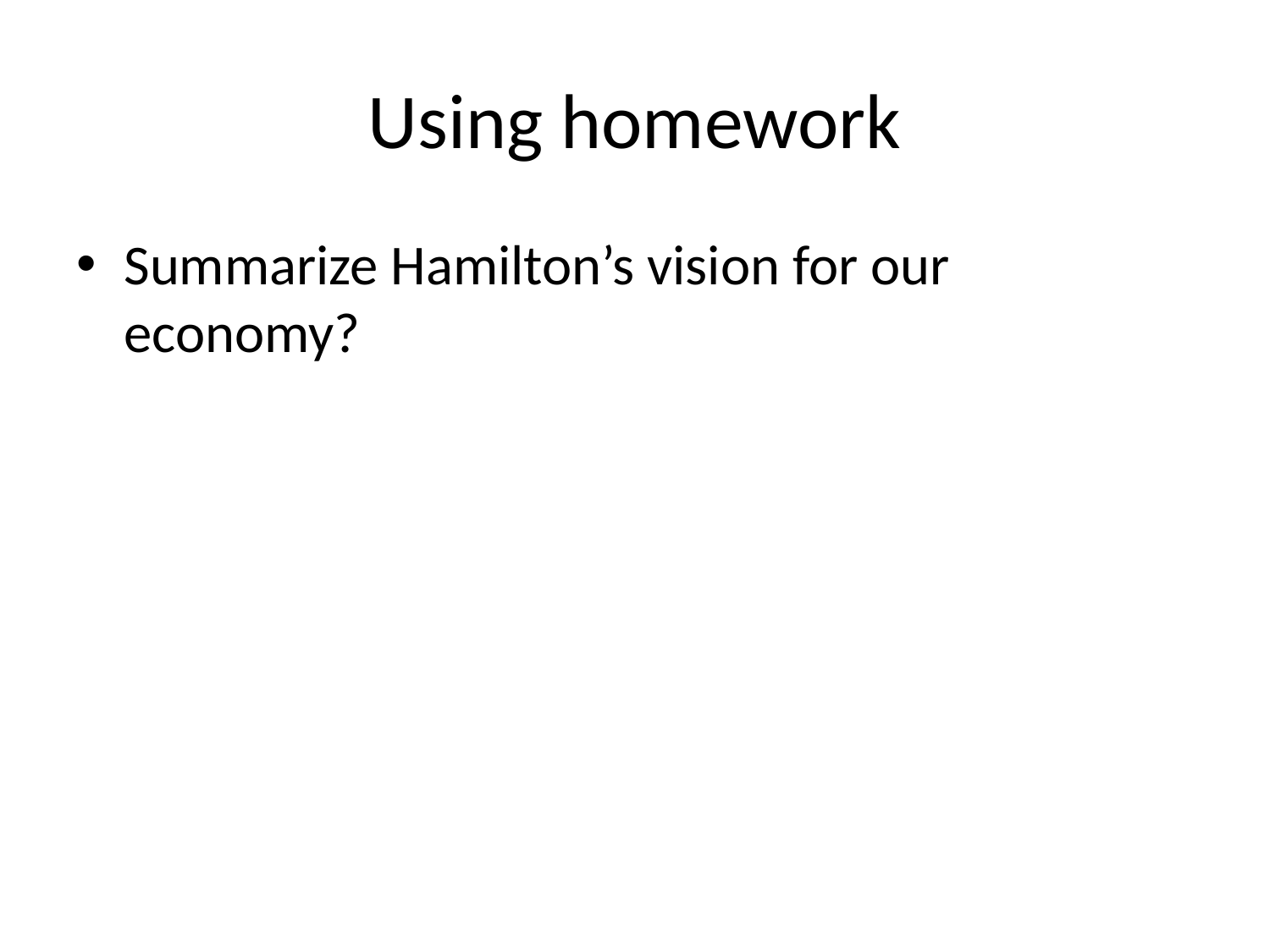

# Using homework
Summarize Hamilton’s vision for our economy?